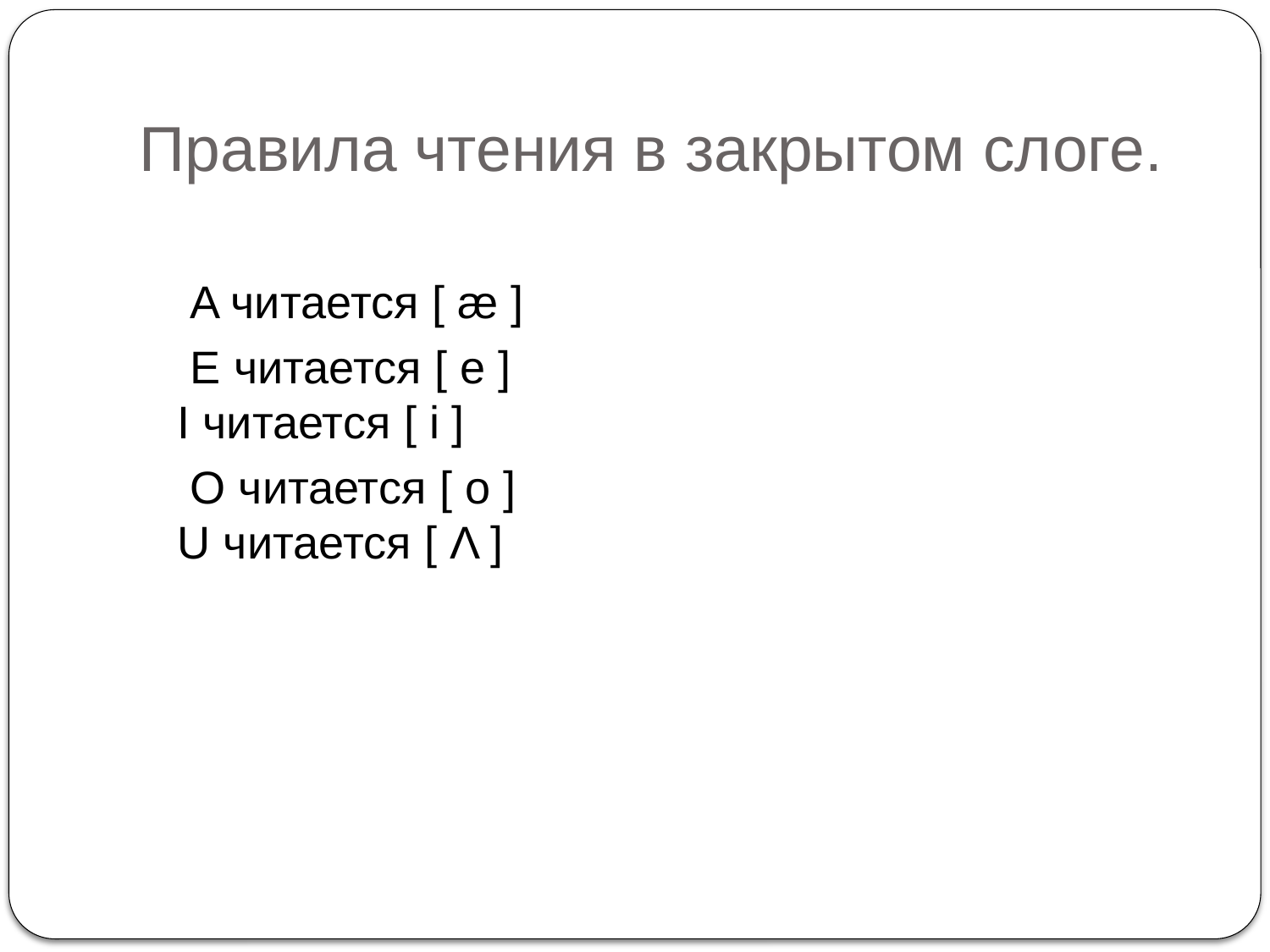

# Правила чтения в закрытом слоге.

    A читается [ æ ]
    E читается [ e ]
I читается [ i ]
    О читается [ o ]
U читается [ Λ ]